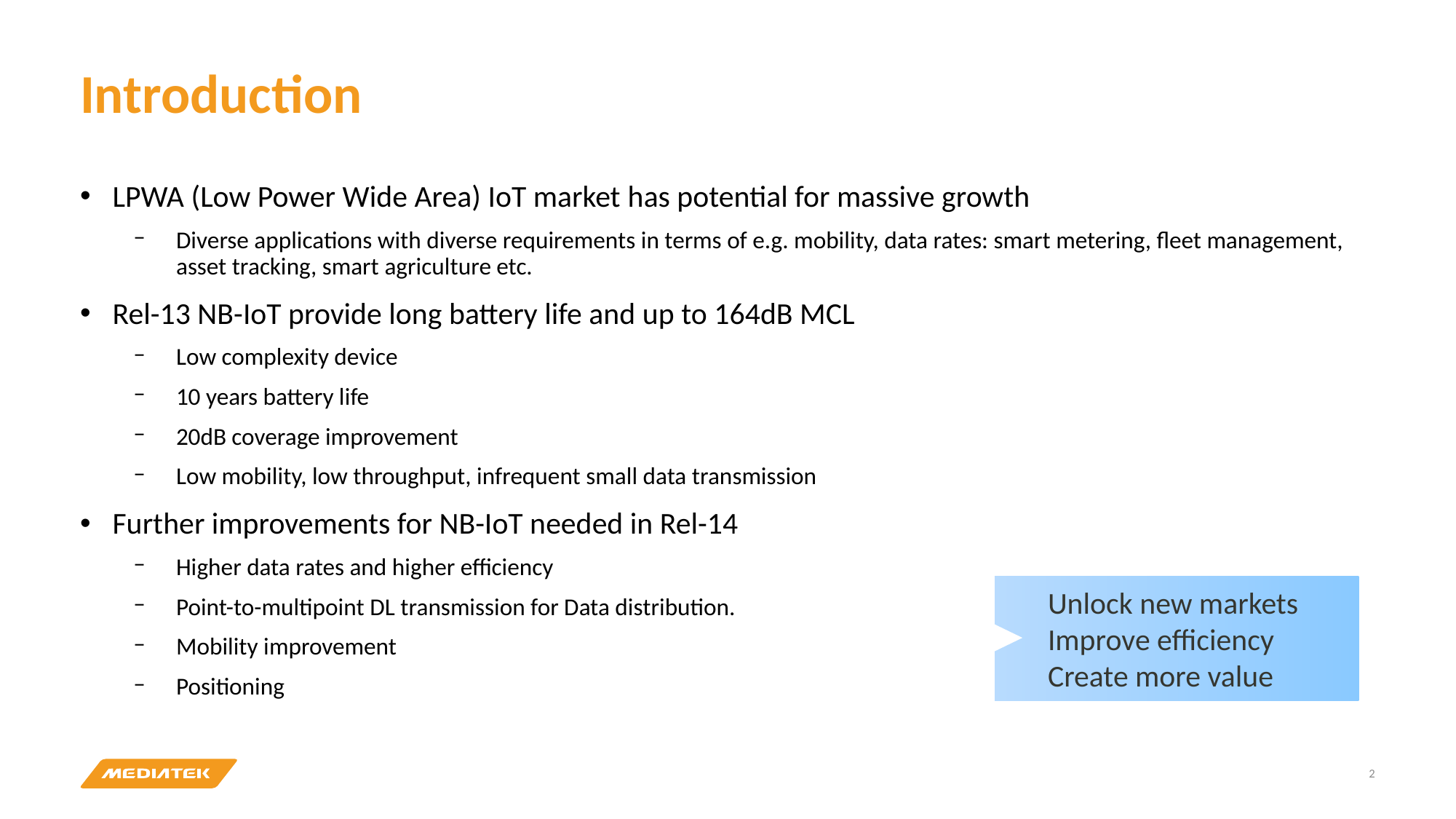

# Introduction
LPWA (Low Power Wide Area) IoT market has potential for massive growth
Diverse applications with diverse requirements in terms of e.g. mobility, data rates: smart metering, fleet management, asset tracking, smart agriculture etc.
Rel-13 NB-IoT provide long battery life and up to 164dB MCL
Low complexity device
10 years battery life
20dB coverage improvement
Low mobility, low throughput, infrequent small data transmission
Further improvements for NB-IoT needed in Rel-14
Higher data rates and higher efficiency
Point-to-multipoint DL transmission for Data distribution.
Mobility improvement
Positioning
Unlock new markets
Improve efficiency
Create more value

2